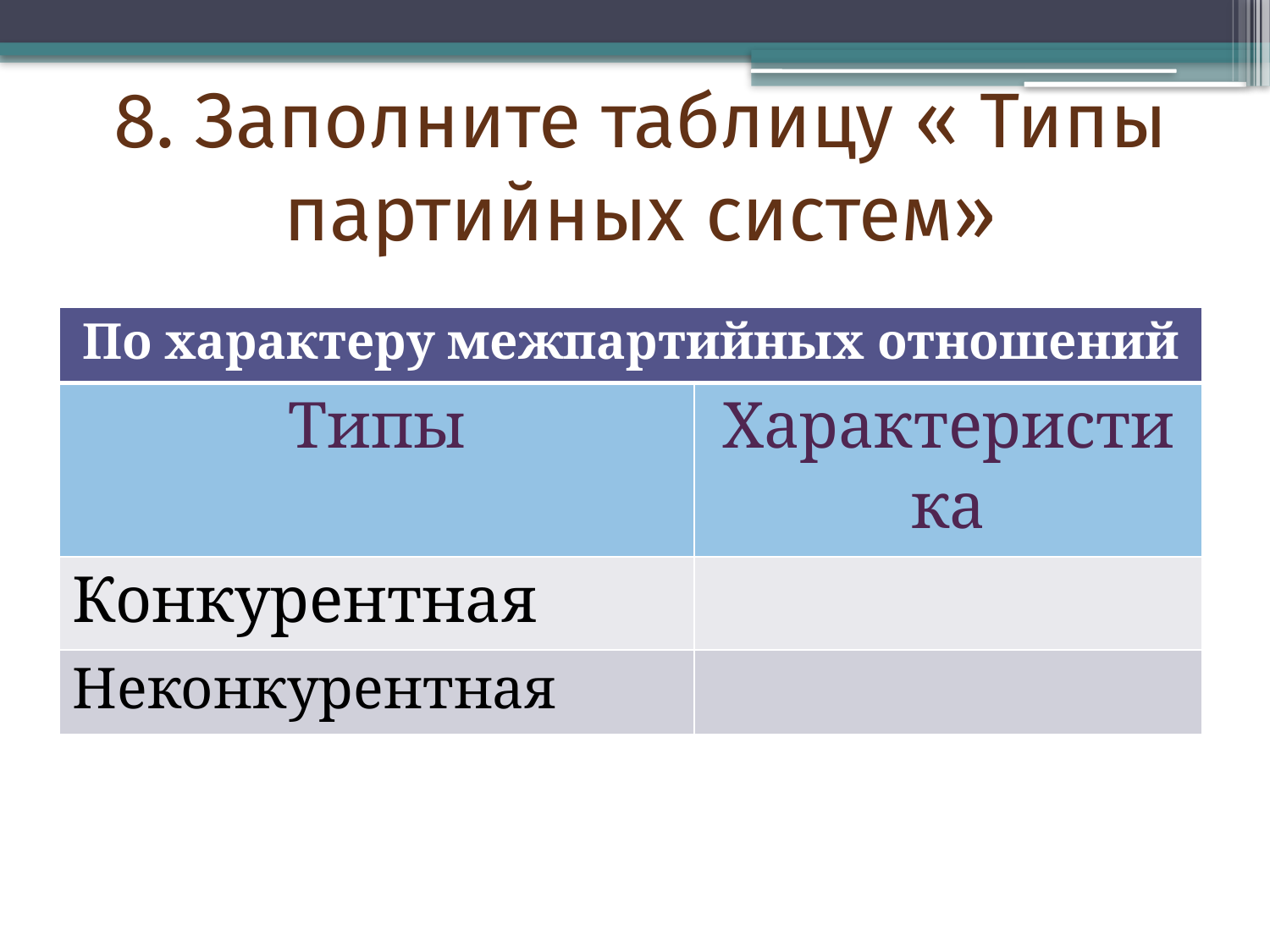

# 8. Заполните таблицу « Типы партийных систем»
| По характеру межпартийных отношений |  |
| --- | --- |
| Типы | Характеристика |
| Конкурентная |  |
| Неконкурентная |  |